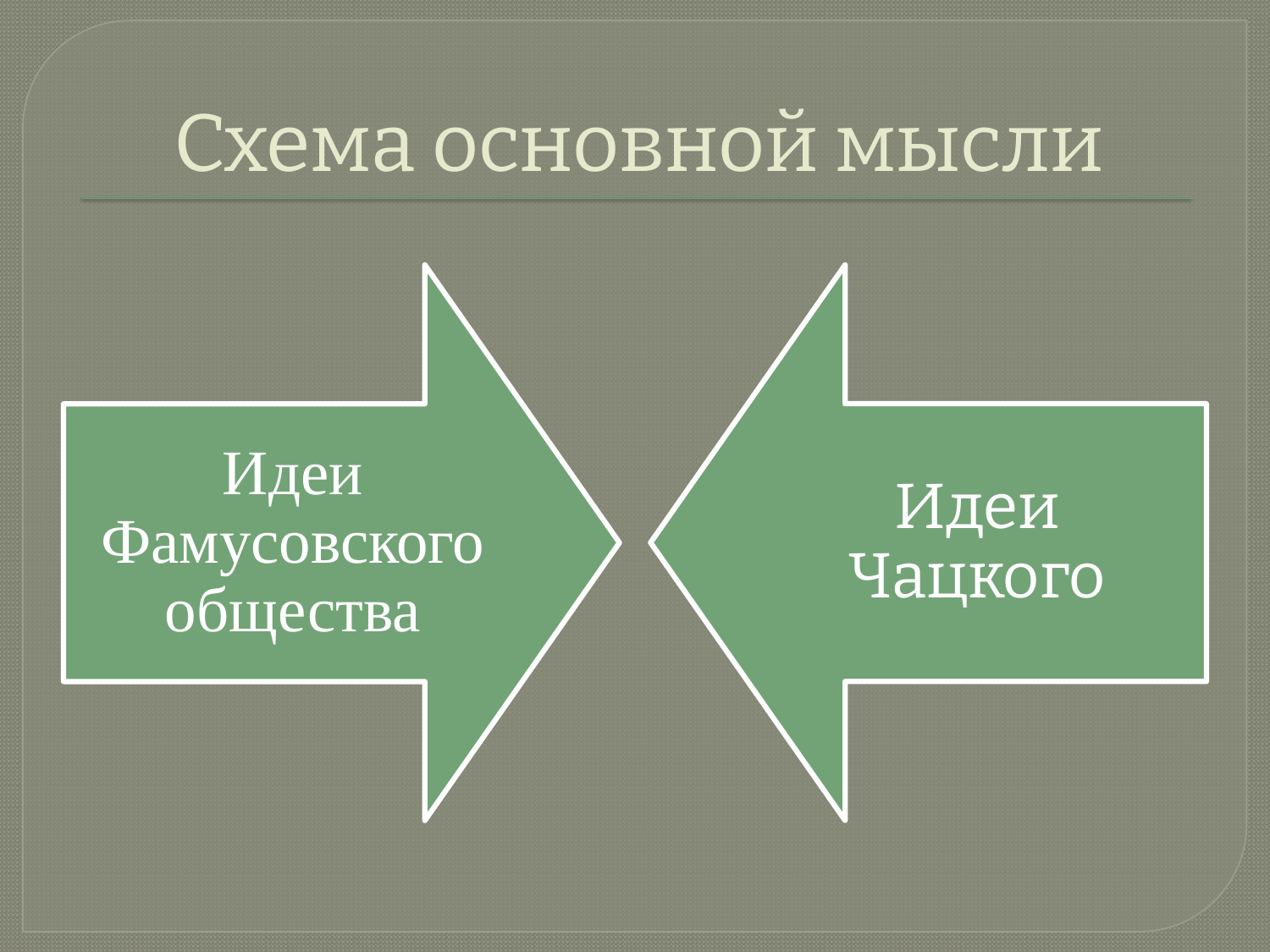

# Схема основной мысли
Идеи Фамусовского общества
Идеи Чацкого